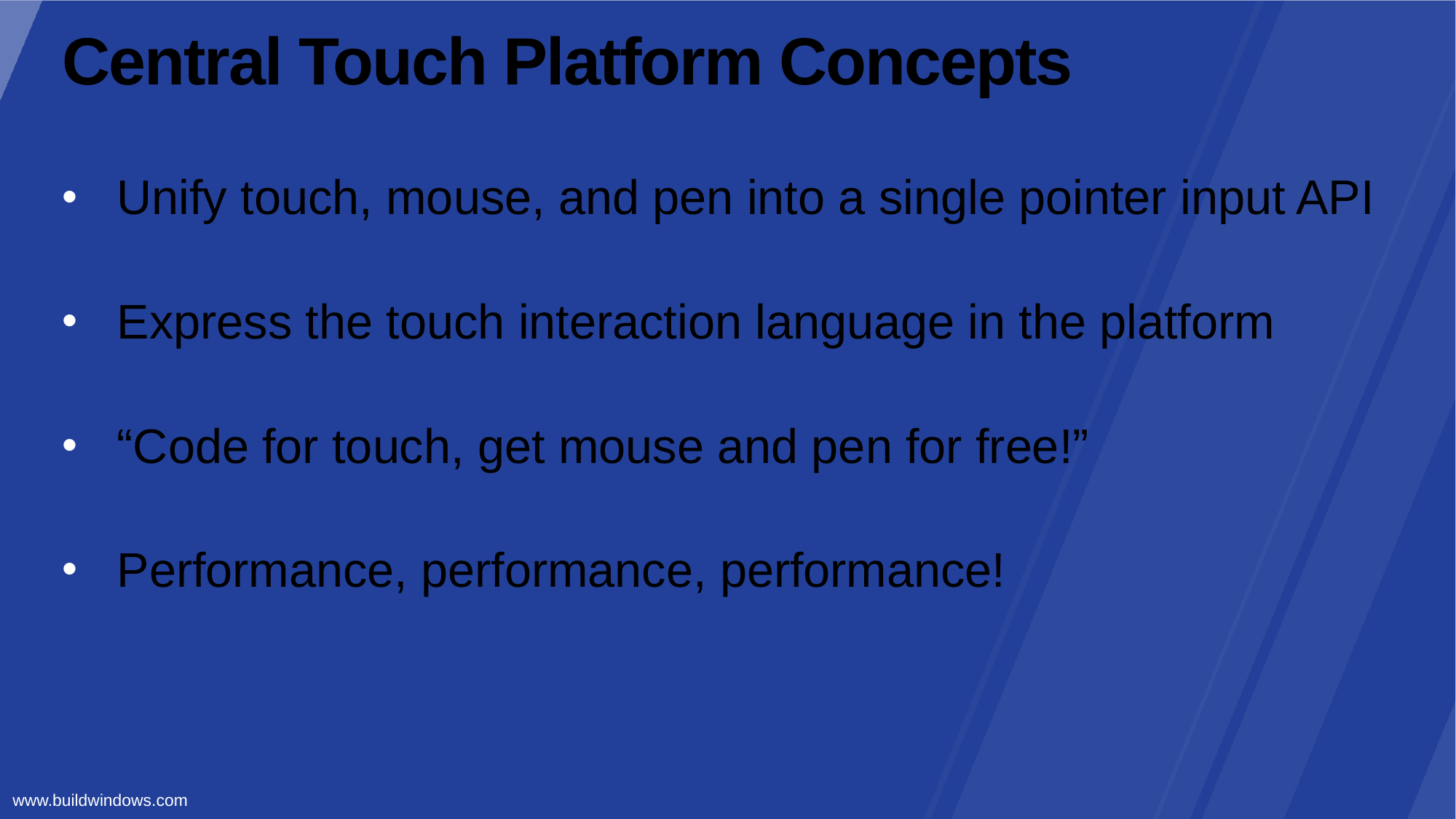

# Central Touch Platform Concepts
Unify touch, mouse, and pen into a single pointer input API

Express the touch interaction language in the platform

“Code for touch, get mouse and pen for free!”

Performance, performance, performance!